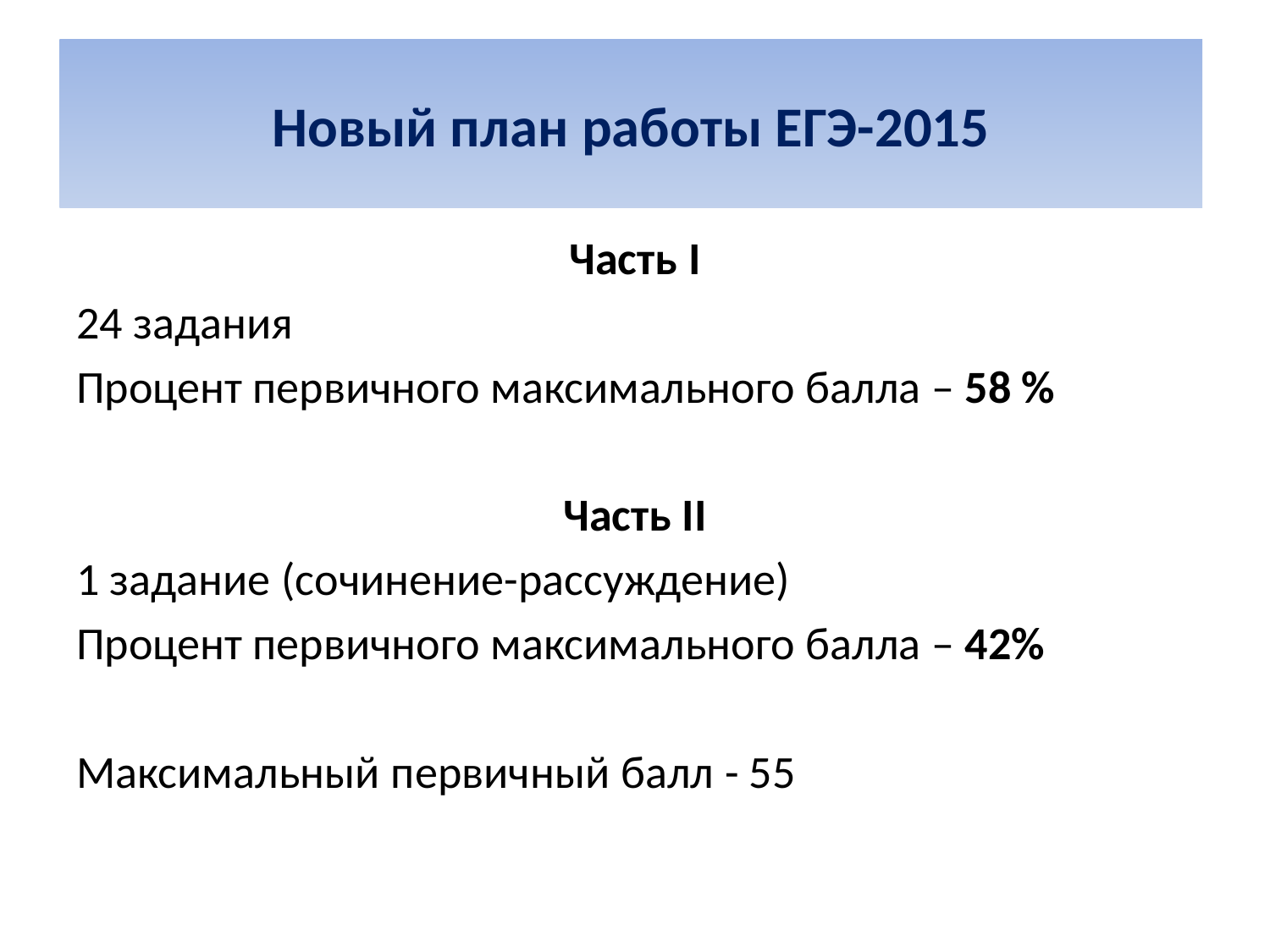

#
Новый план работы ЕГЭ-2015
Часть I
24 задания
Процент первичного максимального балла – 58 %

Часть II
1 задание (сочинение-рассуждение)
Процент первичного максимального балла – 42%

Максимальный первичный балл - 55